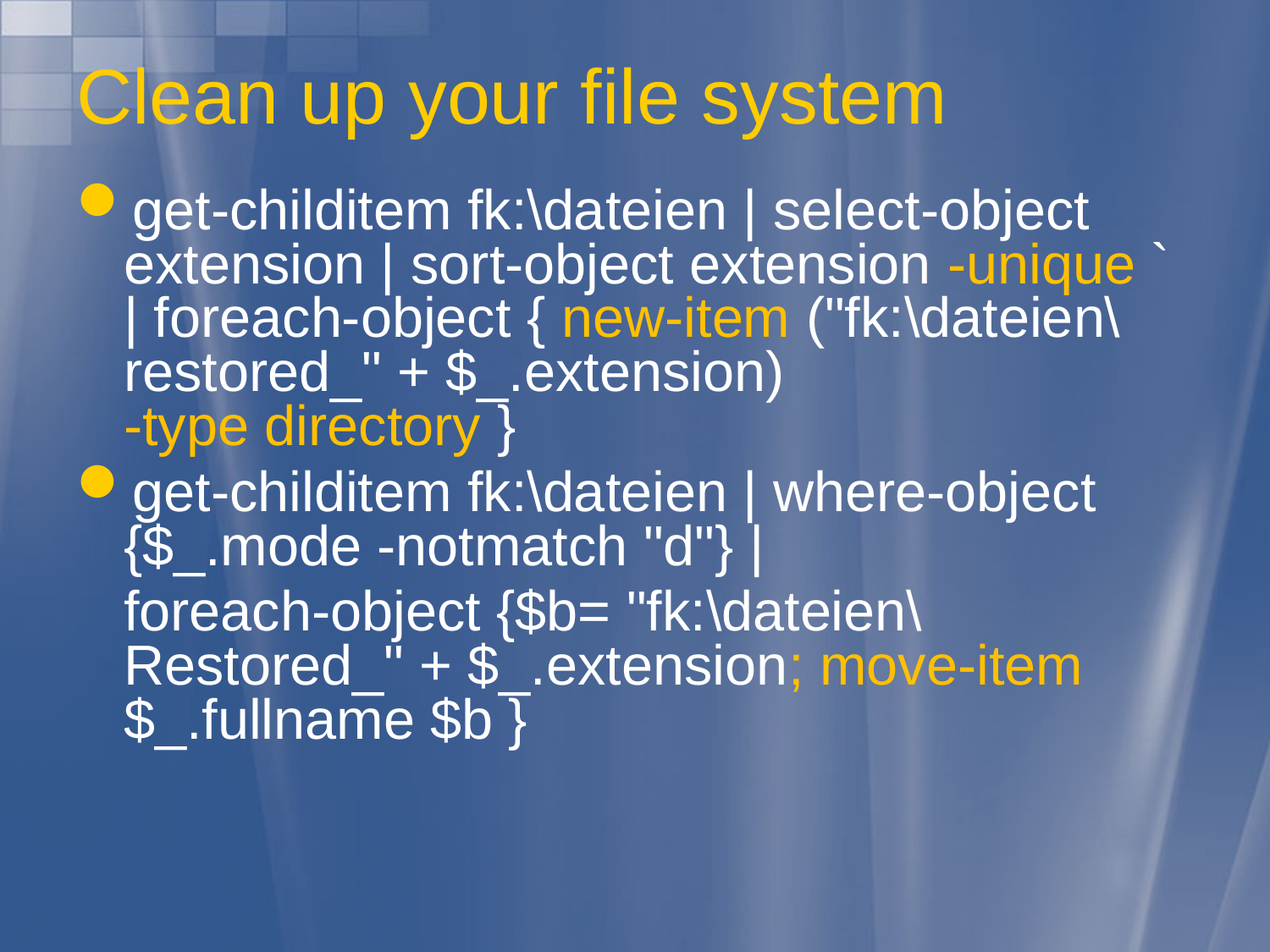

# Clean up your file system
get-childitem fk:\dateien | select-object extension | sort-object extension -unique `
| foreach-object { new-item ("fk:\dateien\restored_" + $_.extension)
-type directory }
get-childitem fk:\dateien | where-object {$_.mode -notmatch "d"} |
	foreach-object {$b= "fk:\dateien\Restored_" + $_.extension; move-item $_.fullname $b }